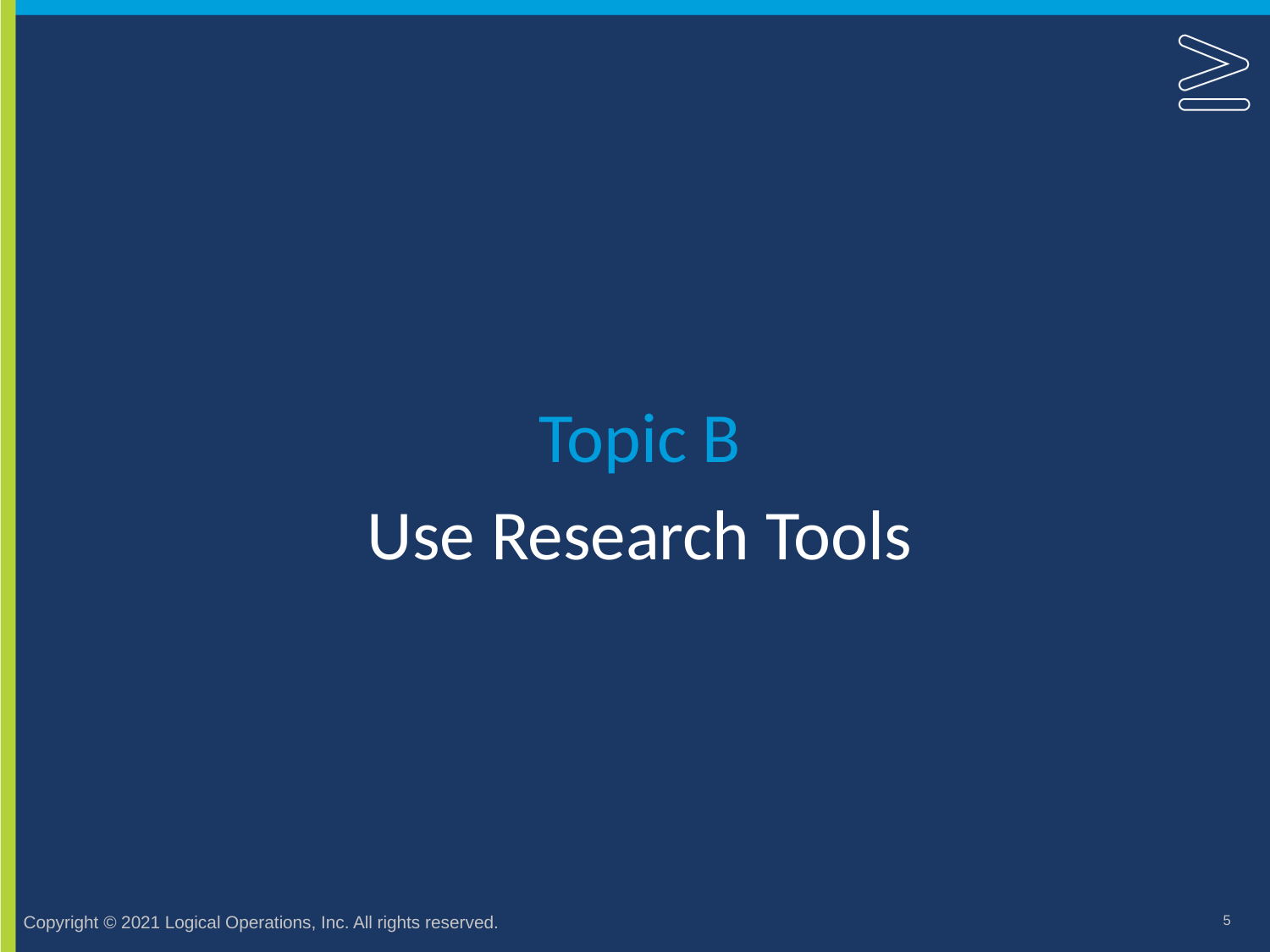

Topic B
# Use Research Tools
5